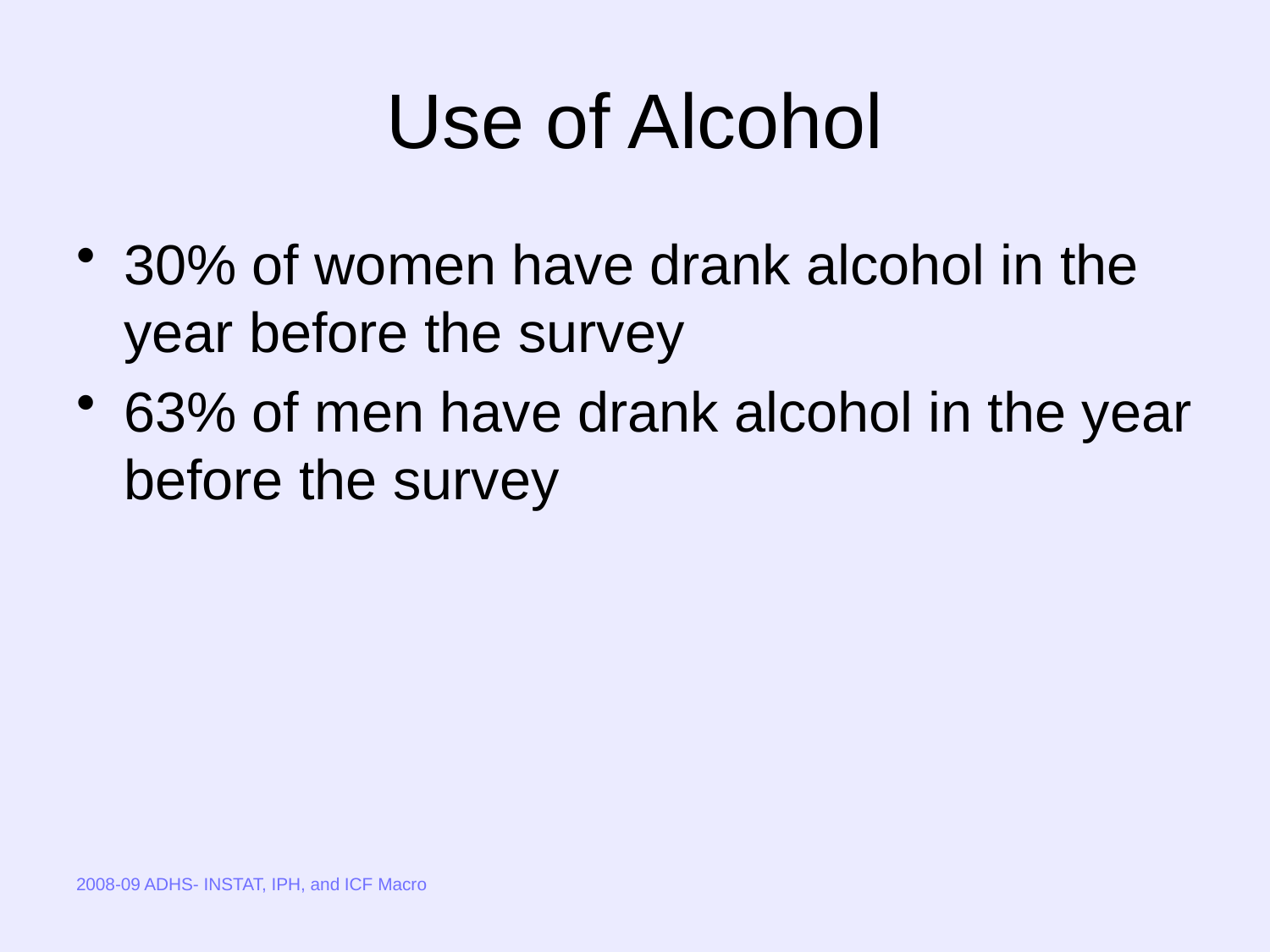

# Use of Alcohol
30% of women have drank alcohol in the year before the survey
63% of men have drank alcohol in the year before the survey
2008-09 ADHS- INSTAT, IPH, and ICF Macro